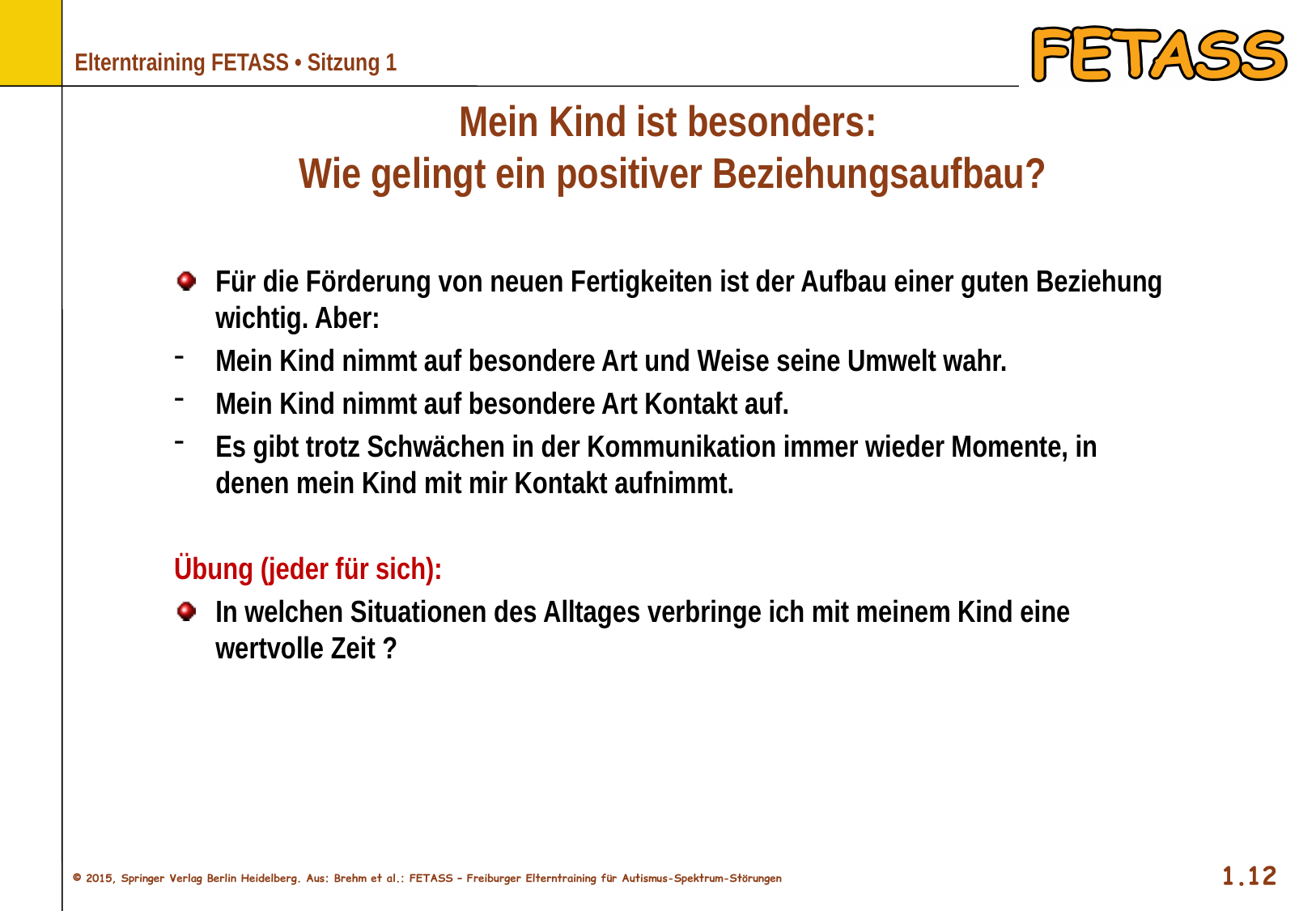

Mein Kind ist besonders:
Wie gelingt ein positiver Beziehungsaufbau?
Für die Förderung von neuen Fertigkeiten ist der Aufbau einer guten Beziehung wichtig. Aber:
Mein Kind nimmt auf besondere Art und Weise seine Umwelt wahr.
Mein Kind nimmt auf besondere Art Kontakt auf.
Es gibt trotz Schwächen in der Kommunikation immer wieder Momente, in denen mein Kind mit mir Kontakt aufnimmt.

Übung (jeder für sich):
In welchen Situationen des Alltages verbringe ich mit meinem Kind eine wertvolle Zeit ?